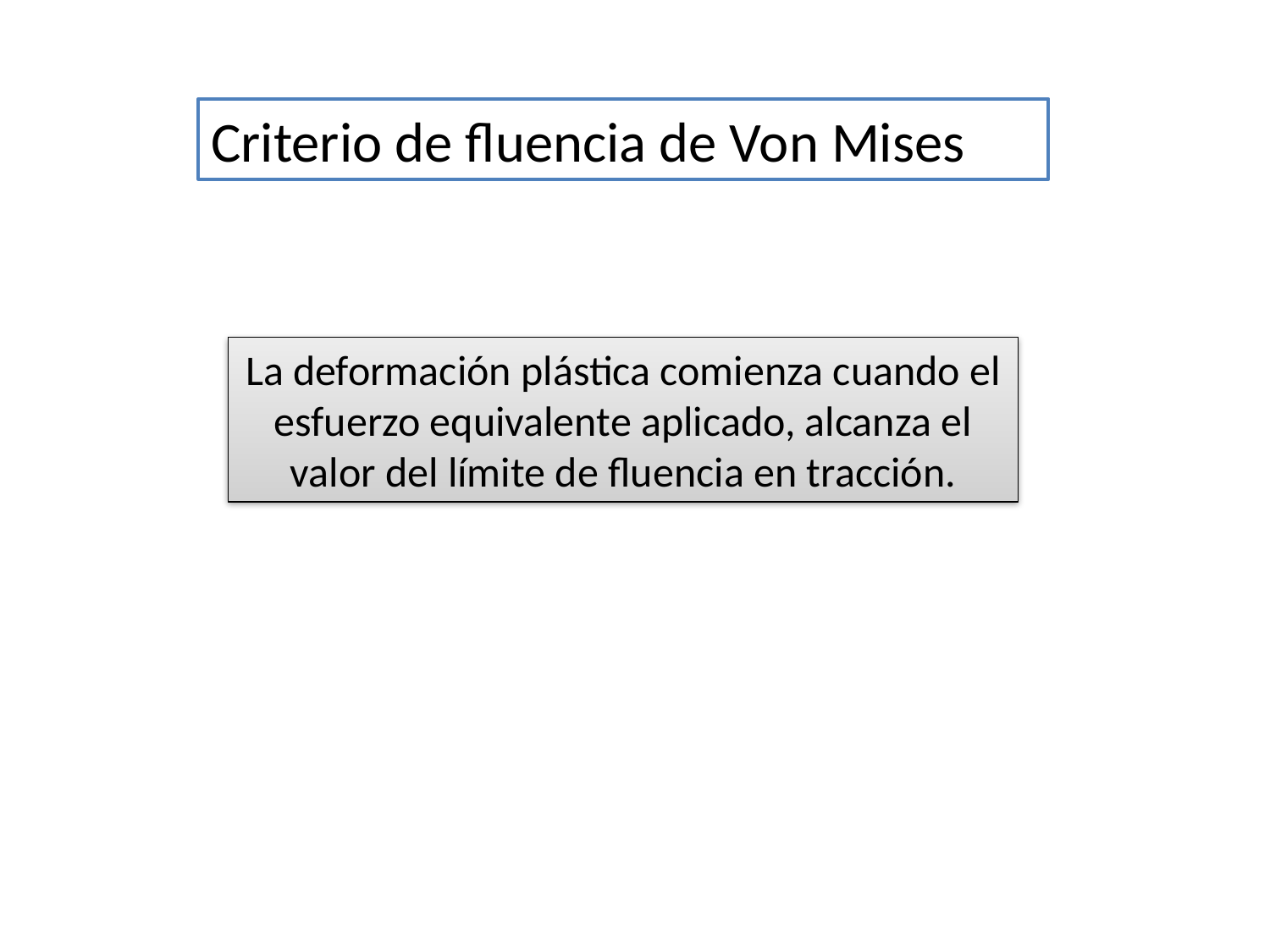

Criterio de fluencia de Von Mises
La deformación plástica comienza cuando el esfuerzo equivalente aplicado, alcanza el valor del límite de fluencia en tracción.